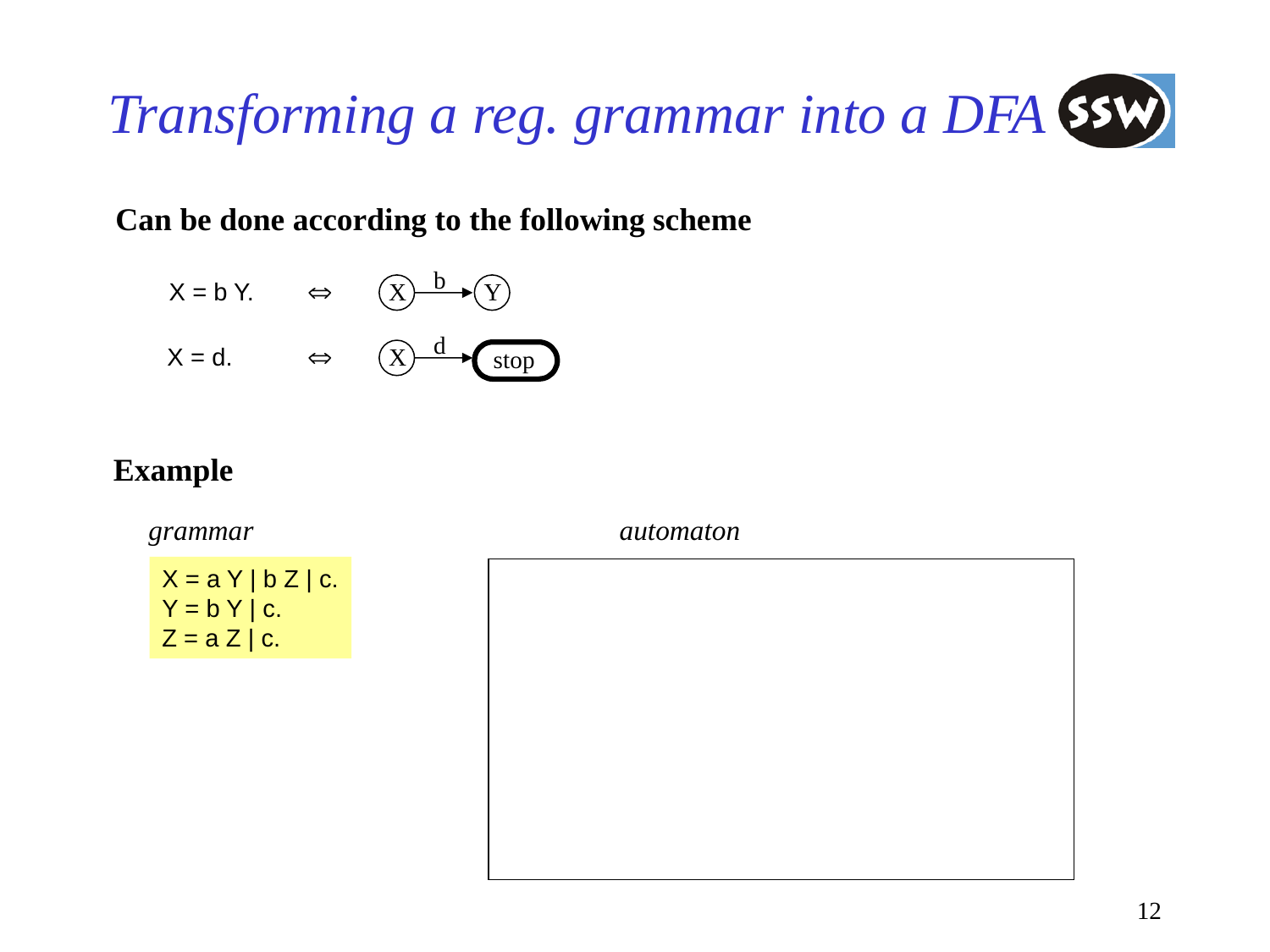

# Transforming a reg. grammar into a DFA
Can be done according to the following scheme
b
⇔
X = b Y.

X
Y

d
⇔
X = d.

X

stop

Example
grammar
automaton
X = a Y | b Z | c.
Y = b Y | c.
Z = a Z | c.

b
c

a

X
Y

b

Z

c

stop

a
c

12